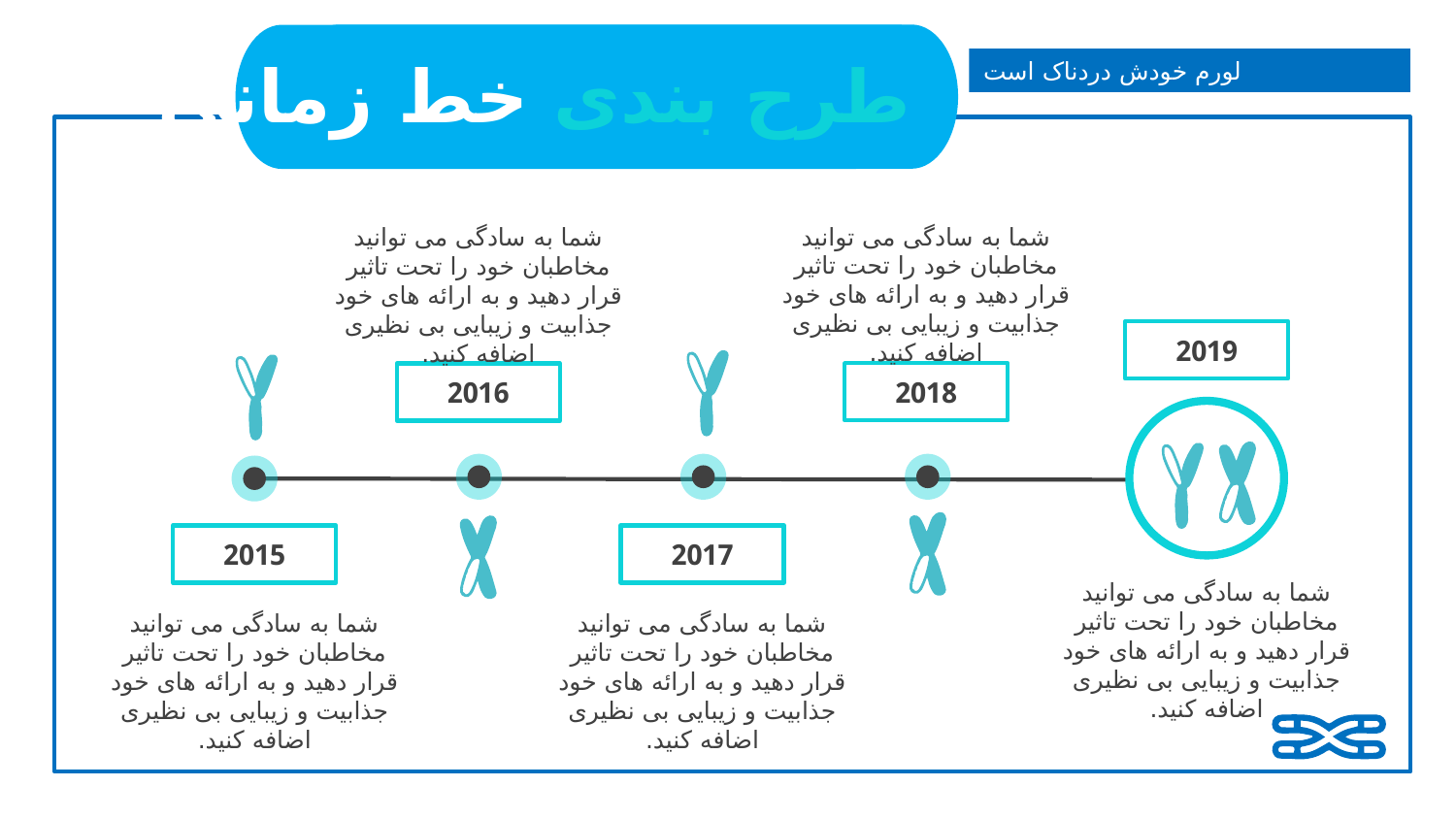

# طرح بندی خط زمانی
لورم خودش دردناک است

شما به سادگی می توانید مخاطبان خود را تحت تاثیر قرار دهید و به ارائه های خود جذابیت و زیبایی بی نظیری اضافه کنید.
شما به سادگی می توانید مخاطبان خود را تحت تاثیر قرار دهید و به ارائه های خود جذابیت و زیبایی بی نظیری اضافه کنید.
2019

2018
2016

2015
2017
شما به سادگی می توانید مخاطبان خود را تحت تاثیر قرار دهید و به ارائه های خود جذابیت و زیبایی بی نظیری اضافه کنید.
شما به سادگی می توانید مخاطبان خود را تحت تاثیر قرار دهید و به ارائه های خود جذابیت و زیبایی بی نظیری اضافه کنید.
شما به سادگی می توانید مخاطبان خود را تحت تاثیر قرار دهید و به ارائه های خود جذابیت و زیبایی بی نظیری اضافه کنید.